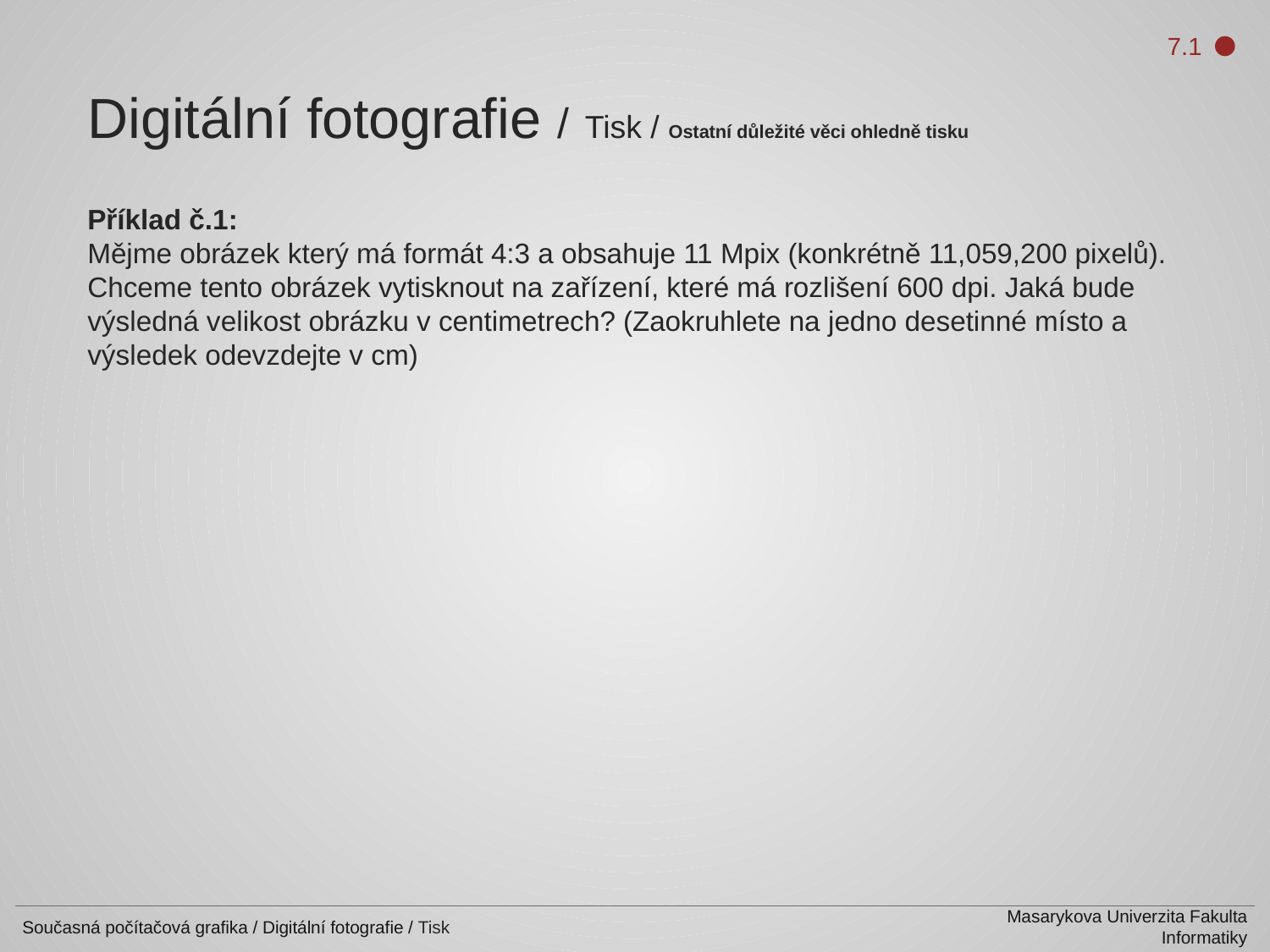

7.1

Digitální fotografie / Tisk / Ostatní důležité věci ohledně tisku
Příklad č.1:
Mějme obrázek který má formát 4:3 a obsahuje 11 Mpix (konkrétně 11,059,200 pixelů). Chceme tento obrázek vytisknout na zařízení, které má rozlišení 600 dpi. Jaká bude výsledná velikost obrázku v centimetrech? (Zaokruhlete na jedno desetinné místo a výsledek odevzdejte v cm)

Současná počítačová grafika / Digitální fotografie / Tisk
Masarykova Univerzita Fakulta Informatiky